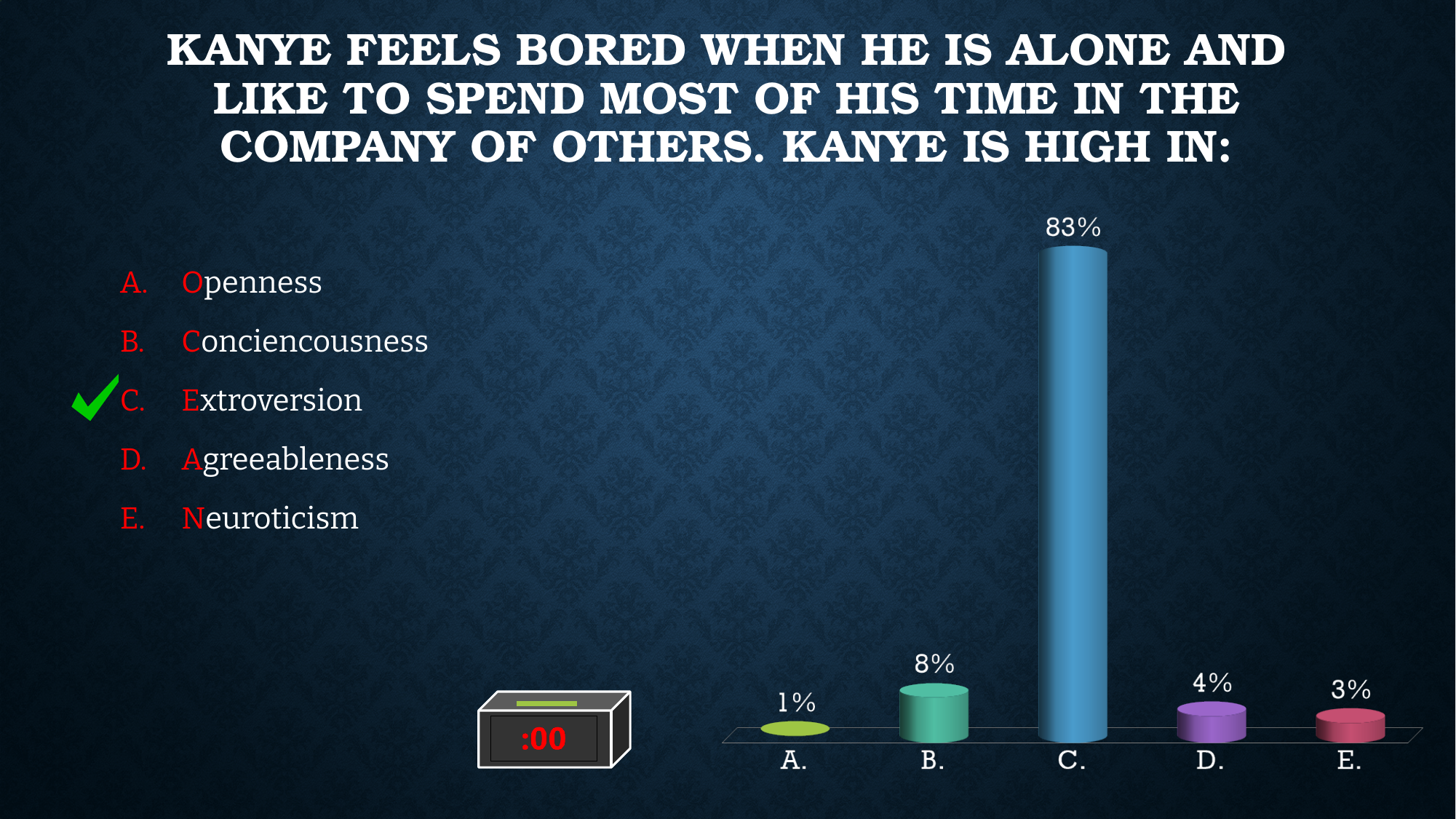

# Kanye feels bored when he is alone and like to spend most of his time in the company of others. Kanye is high in:

Openness
Conciencousness
Extroversion
Agreeableness
Neuroticism